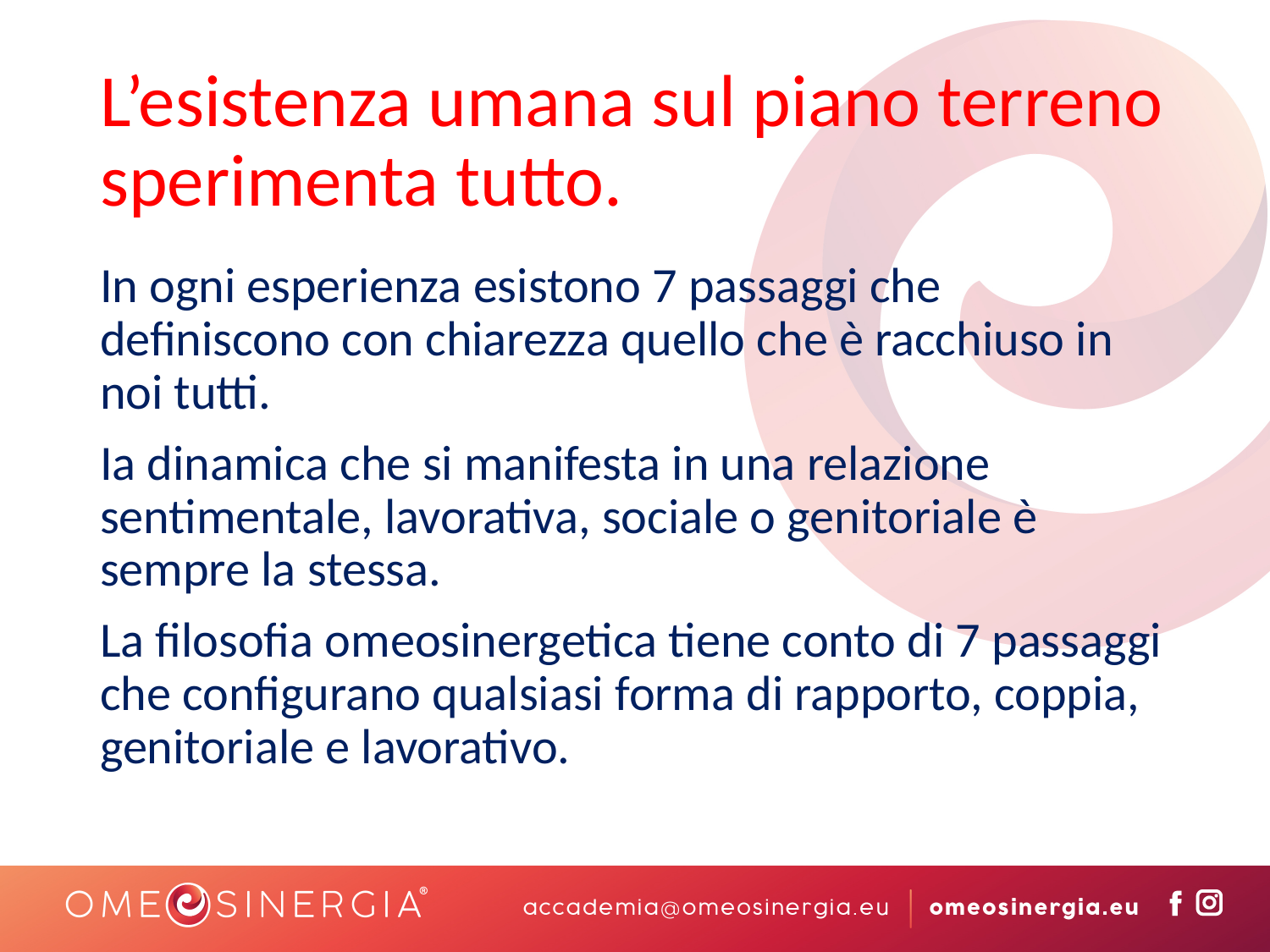

# L’esistenza umana sul piano terreno sperimenta tutto.
In ogni esperienza esistono 7 passaggi che definiscono con chiarezza quello che è racchiuso in noi tutti.
Ia dinamica che si manifesta in una relazione sentimentale, lavorativa, sociale o genitoriale è sempre la stessa.
La filosofia omeosinergetica tiene conto di 7 passaggi che configurano qualsiasi forma di rapporto, coppia, genitoriale e lavorativo.